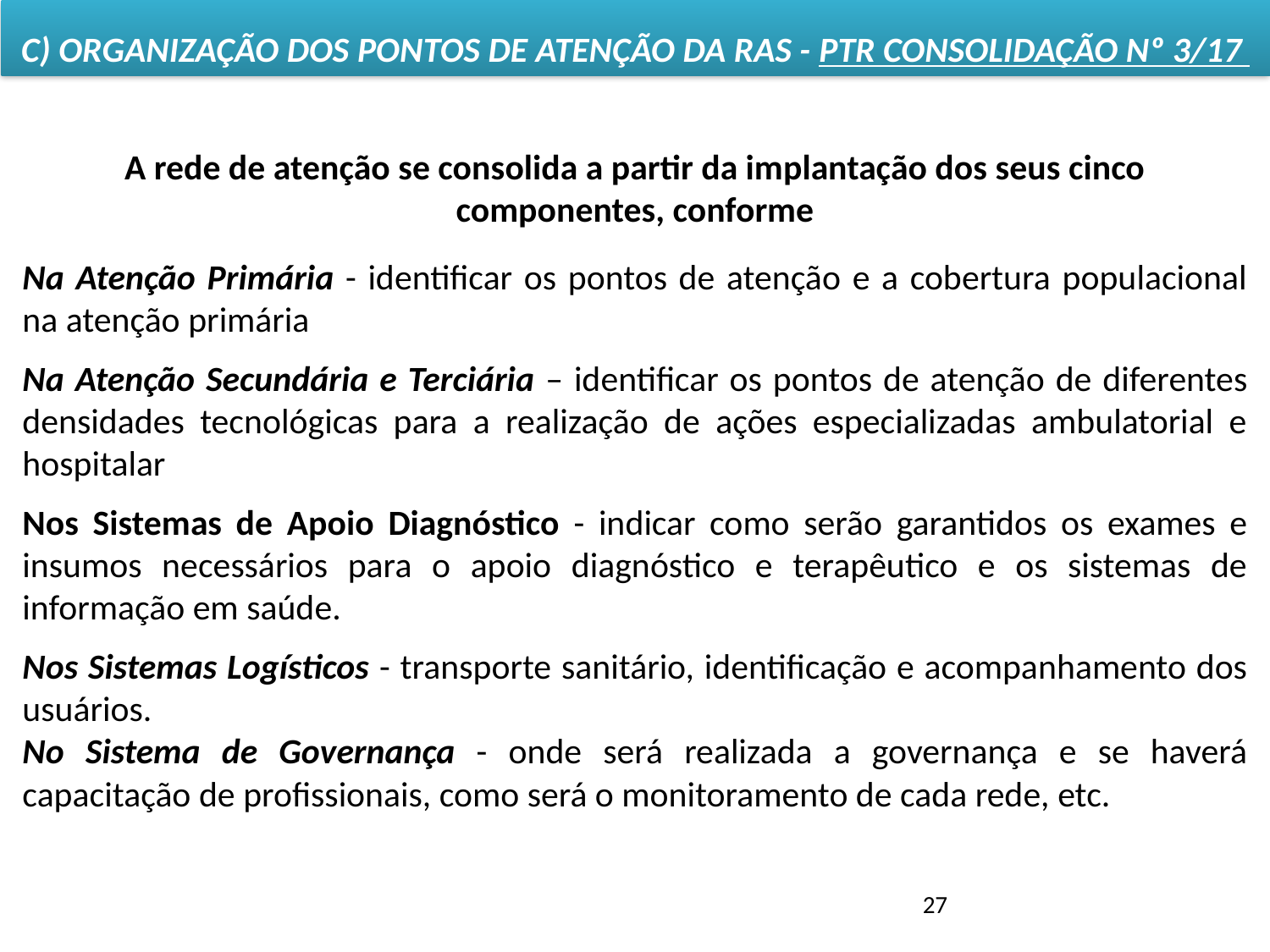

C) ORGANIZAÇÃO DOS PONTOS DE ATENÇÃO DA RAS - PTR CONSOLIDAÇÃO Nº 3/17
A rede de atenção se consolida a partir da implantação dos seus cinco componentes, conforme

Na Atenção Primária - identificar os pontos de atenção e a cobertura populacional na atenção primária

Na Atenção Secundária e Terciária – identificar os pontos de atenção de diferentes densidades tecnológicas para a realização de ações especializadas ambulatorial e hospitalar

Nos Sistemas de Apoio Diagnóstico - indicar como serão garantidos os exames e insumos necessários para o apoio diagnóstico e terapêutico e os sistemas de informação em saúde.

Nos Sistemas Logísticos - transporte sanitário, identificação e acompanhamento dos usuários.
No Sistema de Governança - onde será realizada a governança e se haverá capacitação de profissionais, como será o monitoramento de cada rede, etc.
27